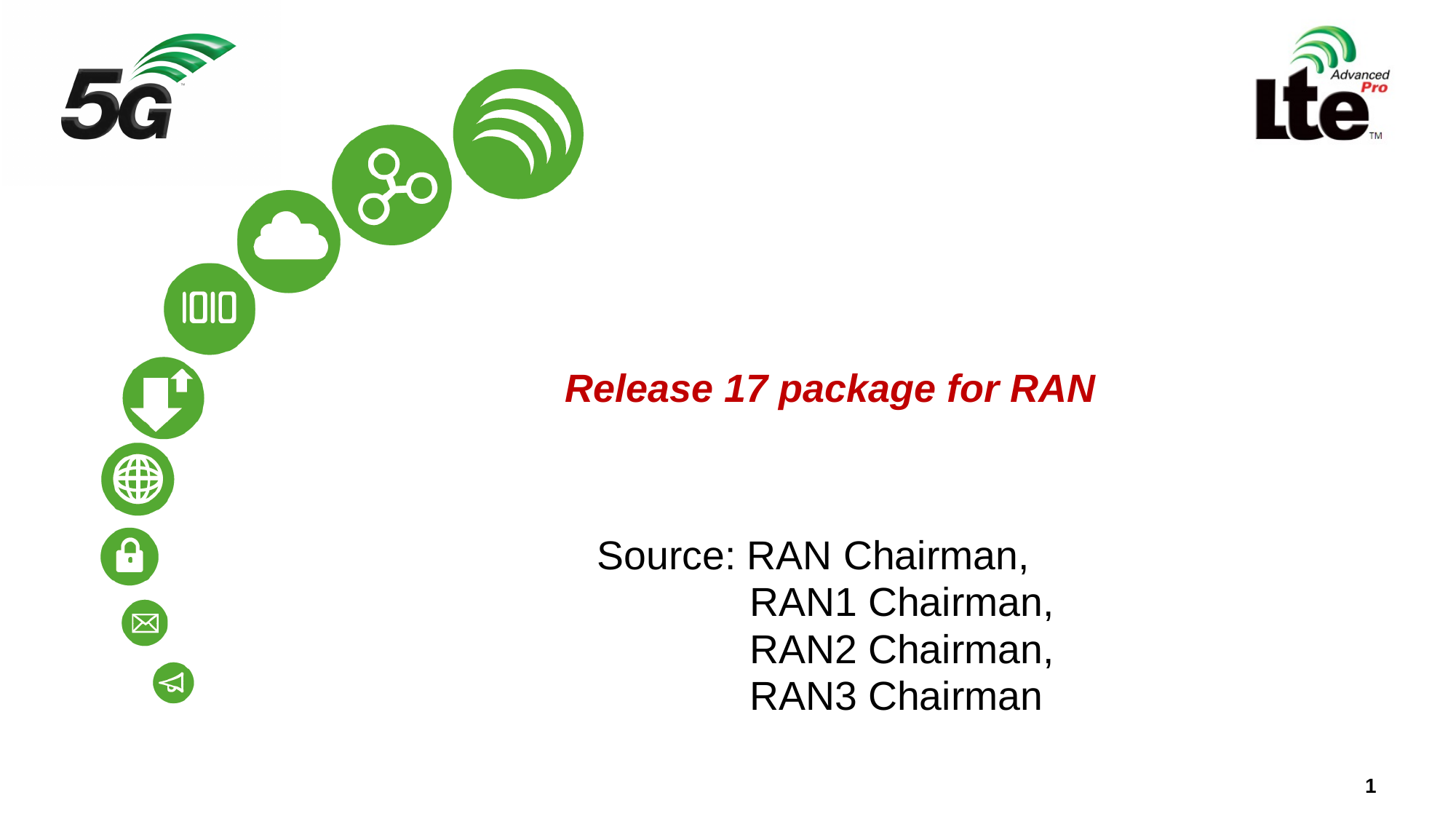

# Release 17 package for RAN

Source: RAN Chairman,
	      RAN1 Chairman,
	      RAN2 Chairman,
	     RAN3 Chairman